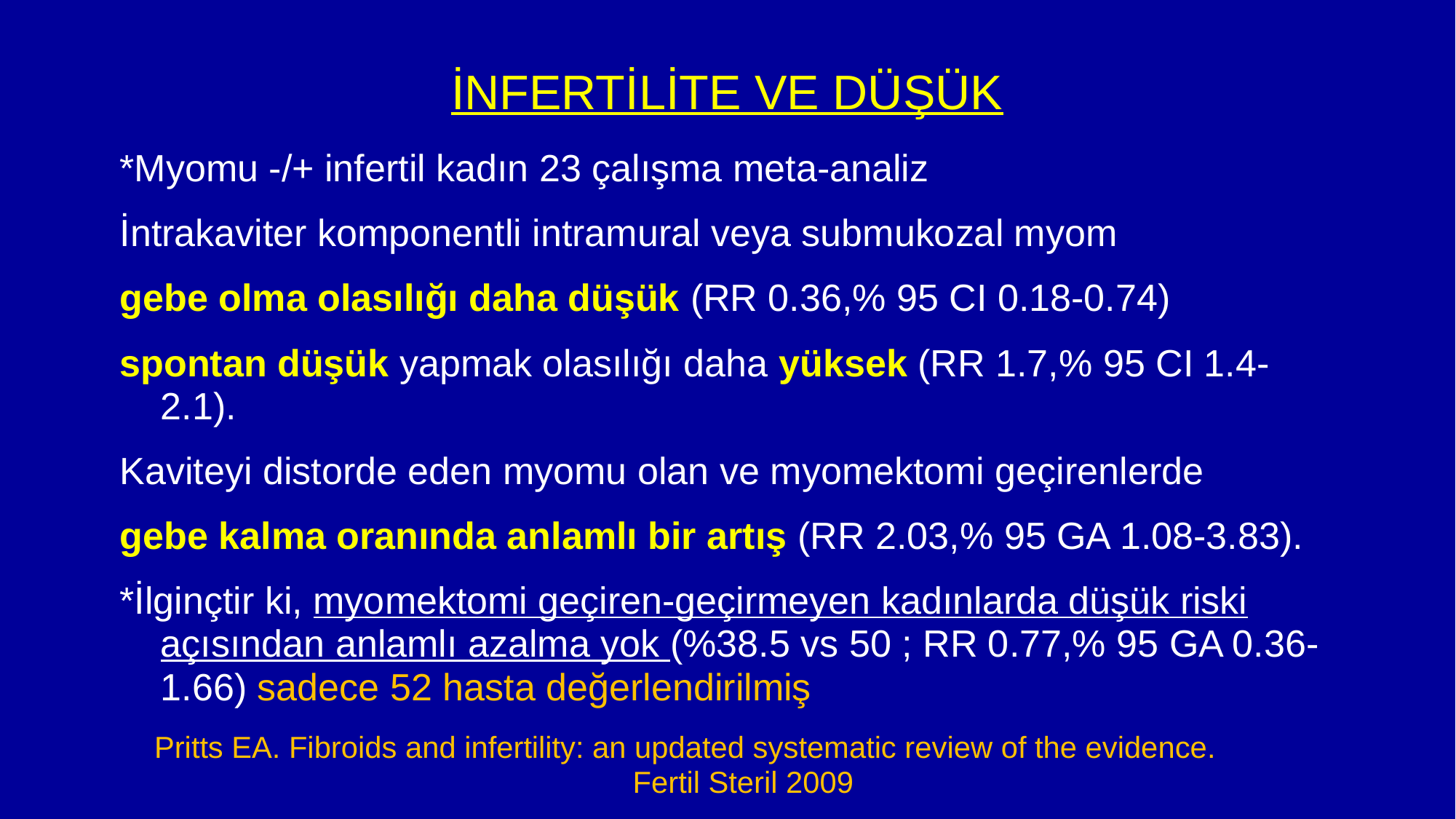

# İNFERTİLİTE VE DÜŞÜK
*Myomu -/+ infertil kadın 23 çalışma meta-analiz
İntrakaviter komponentli intramural veya submukozal myom
gebe olma olasılığı daha düşük (RR 0.36,% 95 CI 0.18-0.74)
spontan düşük yapmak olasılığı daha yüksek (RR 1.7,% 95 CI 1.4-2.1).
Kaviteyi distorde eden myomu olan ve myomektomi geçirenlerde
gebe kalma oranında anlamlı bir artış (RR 2.03,% 95 GA 1.08-3.83).
*İlginçtir ki, myomektomi geçiren-geçirmeyen kadınlarda düşük riski açısından anlamlı azalma yok (%38.5 vs 50 ; RR 0.77,% 95 GA 0.36-1.66) sadece 52 hasta değerlendirilmiş
Pritts EA. Fibroids and infertility: an updated systematic review of the evidence.           Fertil Steril 2009